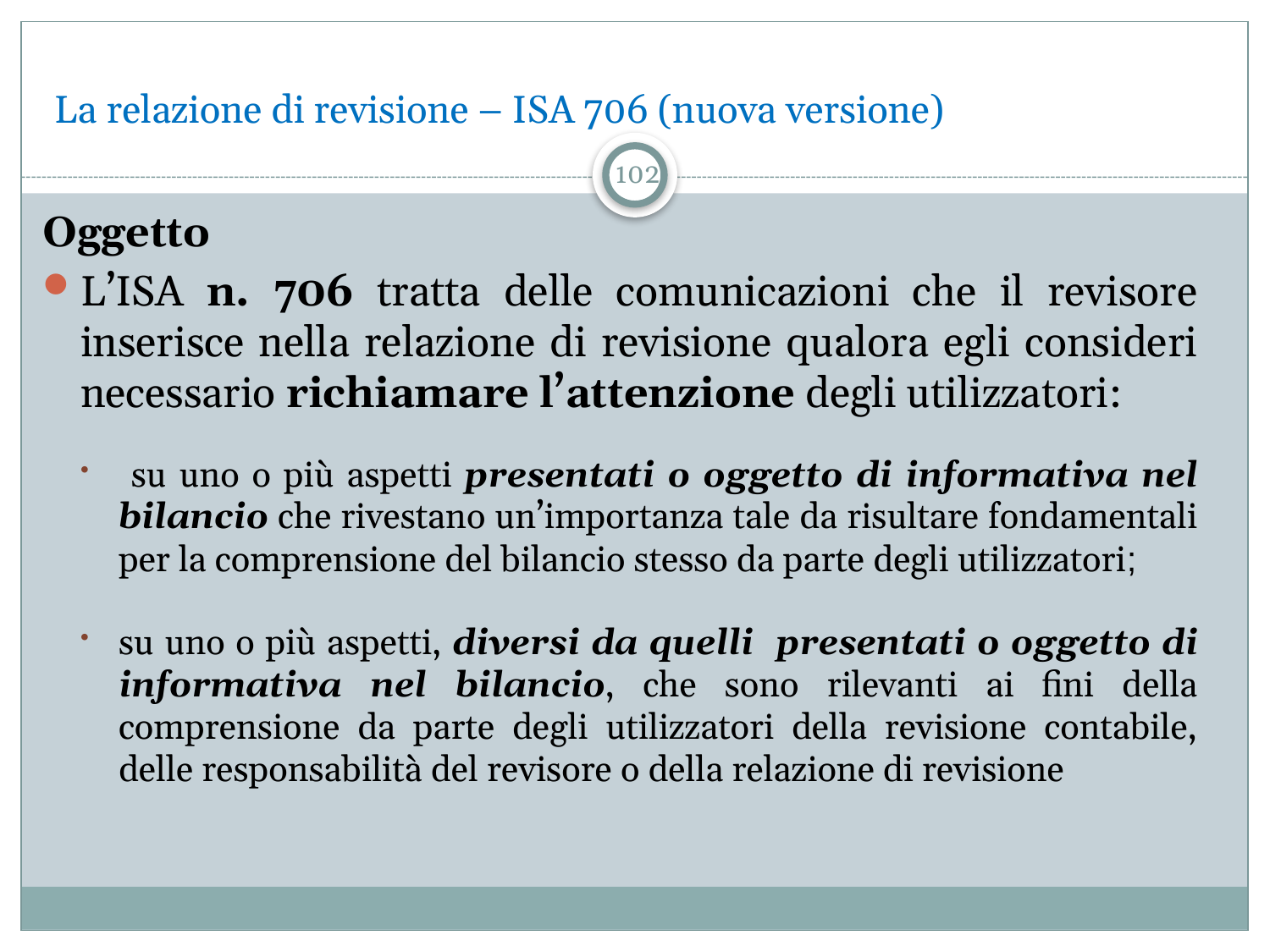

# La relazione di revisione – ISA 706 (nuova versione)
102
Oggetto
L’ISA n. 706 tratta delle comunicazioni che il revisore inserisce nella relazione di revisione qualora egli consideri necessario richiamare l’attenzione degli utilizzatori:

 su uno o più aspetti presentati o oggetto di informativa nel bilancio che rivestano un’importanza tale da risultare fondamentali per la comprensione del bilancio stesso da parte degli utilizzatori;

su uno o più aspetti, diversi da quelli  presentati o oggetto di informativa nel bilancio, che sono rilevanti ai fini della comprensione da parte degli utilizzatori della revisione contabile, delle responsabilità del revisore o della relazione di revisione